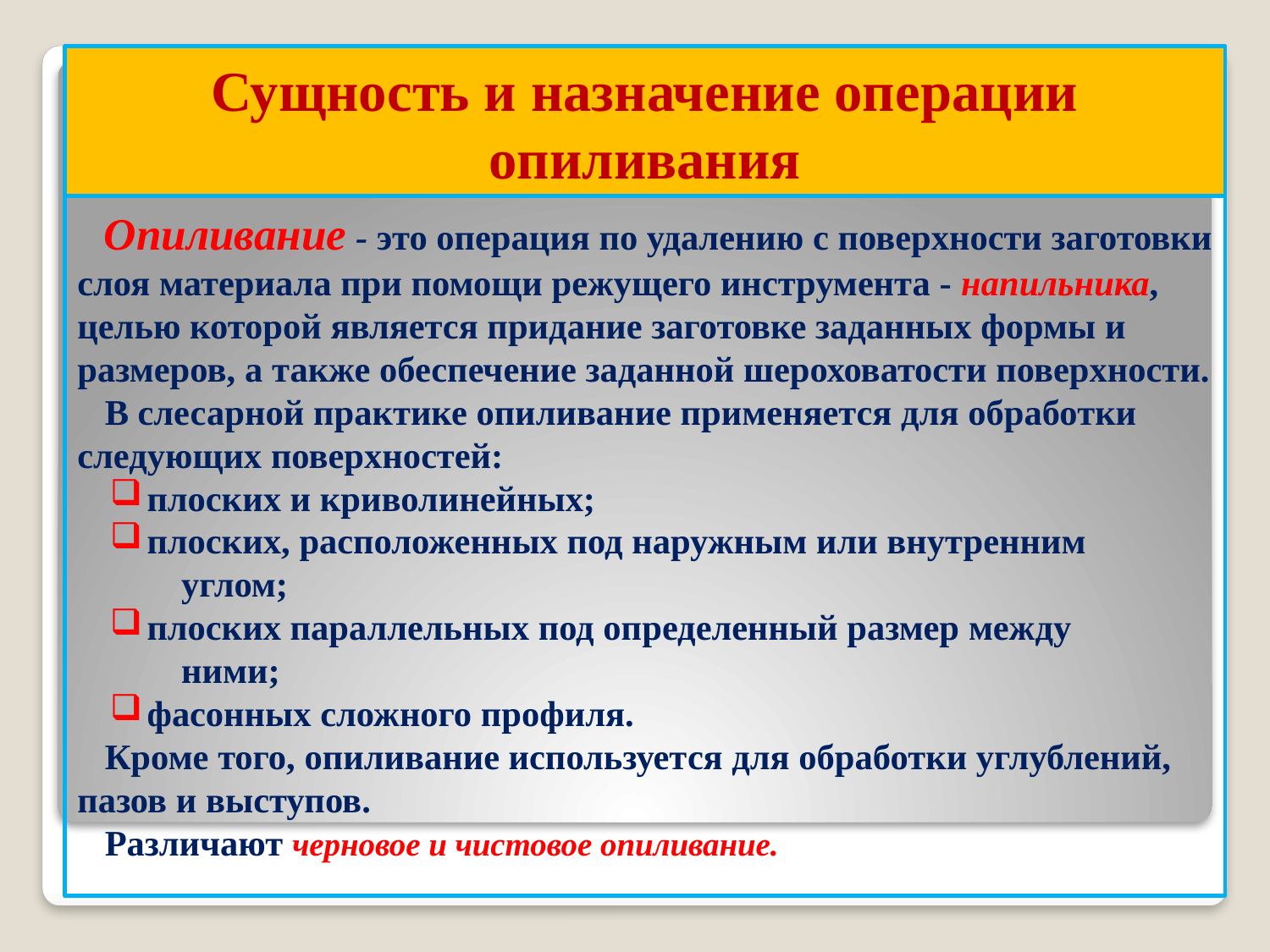

# Сущность и назначение операции опиливания
  Опиливание - это операция по удалению с поверхности заготовки слоя материала при помощи режущего инструмента - напильника, целью которой является придание заготовке заданных формы и размеров, а также обеспечение заданной шероховатости поверхности.
   В слесарной практике опиливание применяется для обработки следующих поверхностей:
 плоских и криволинейных;
 плоских, расположенных под наружным или внутренним
     углом;
 плоских параллельных под определенный размер между
     ними;
 фасонных сложного профиля.
   Кроме того, опиливание используется для обработки углублений, пазов и выступов.
   Различают черновое и чистовое опиливание.